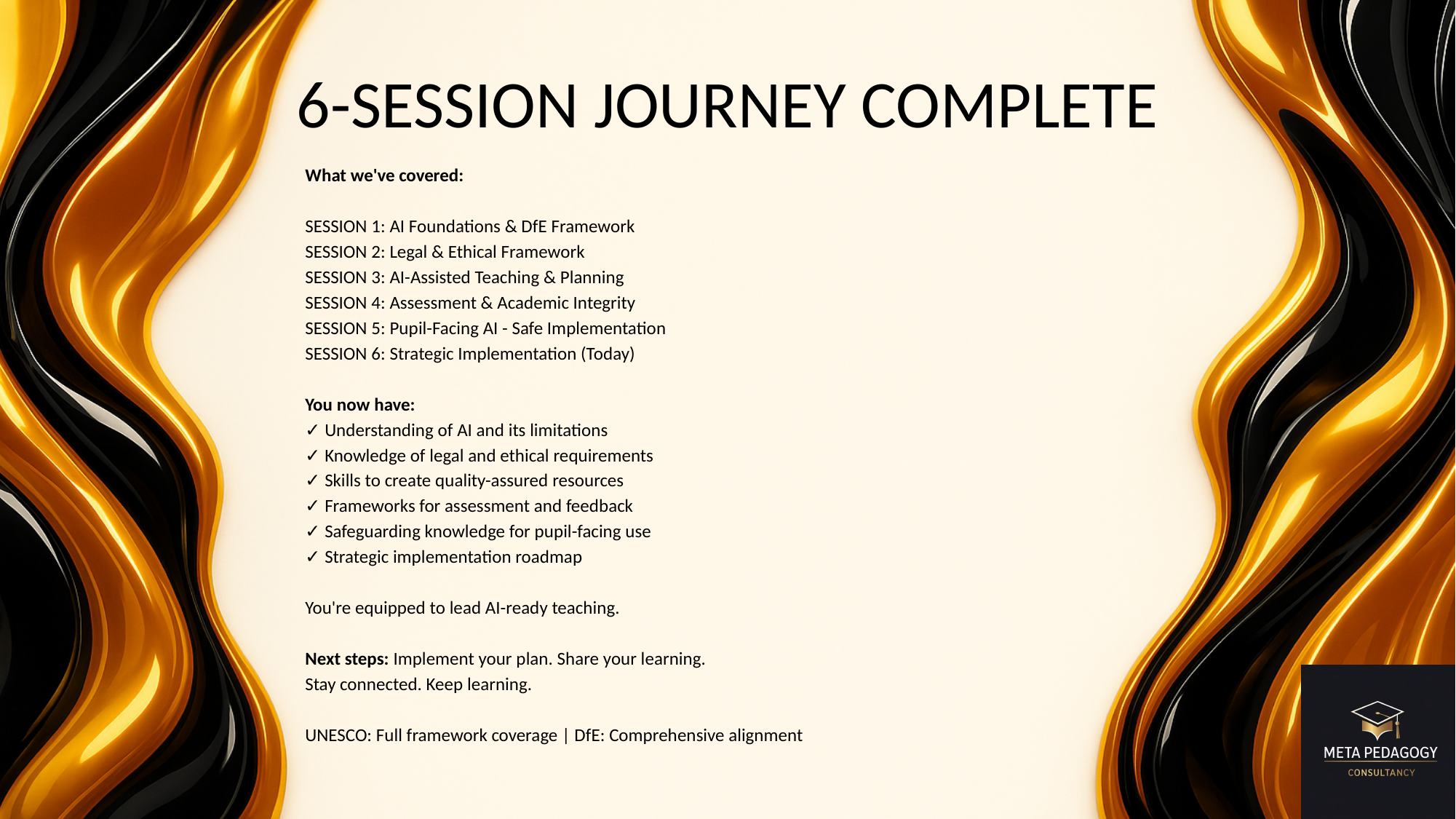

# 6-SESSION JOURNEY COMPLETE
What we've covered:

SESSION 1: AI Foundations & DfE Framework
SESSION 2: Legal & Ethical Framework
SESSION 3: AI-Assisted Teaching & Planning
SESSION 4: Assessment & Academic Integrity
SESSION 5: Pupil-Facing AI - Safe Implementation
SESSION 6: Strategic Implementation (Today)

You now have:
✓ Understanding of AI and its limitations
✓ Knowledge of legal and ethical requirements
✓ Skills to create quality-assured resources
✓ Frameworks for assessment and feedback
✓ Safeguarding knowledge for pupil-facing use
✓ Strategic implementation roadmap

You're equipped to lead AI-ready teaching.

Next steps: Implement your plan. Share your learning.
Stay connected. Keep learning.

UNESCO: Full framework coverage | DfE: Comprehensive alignment